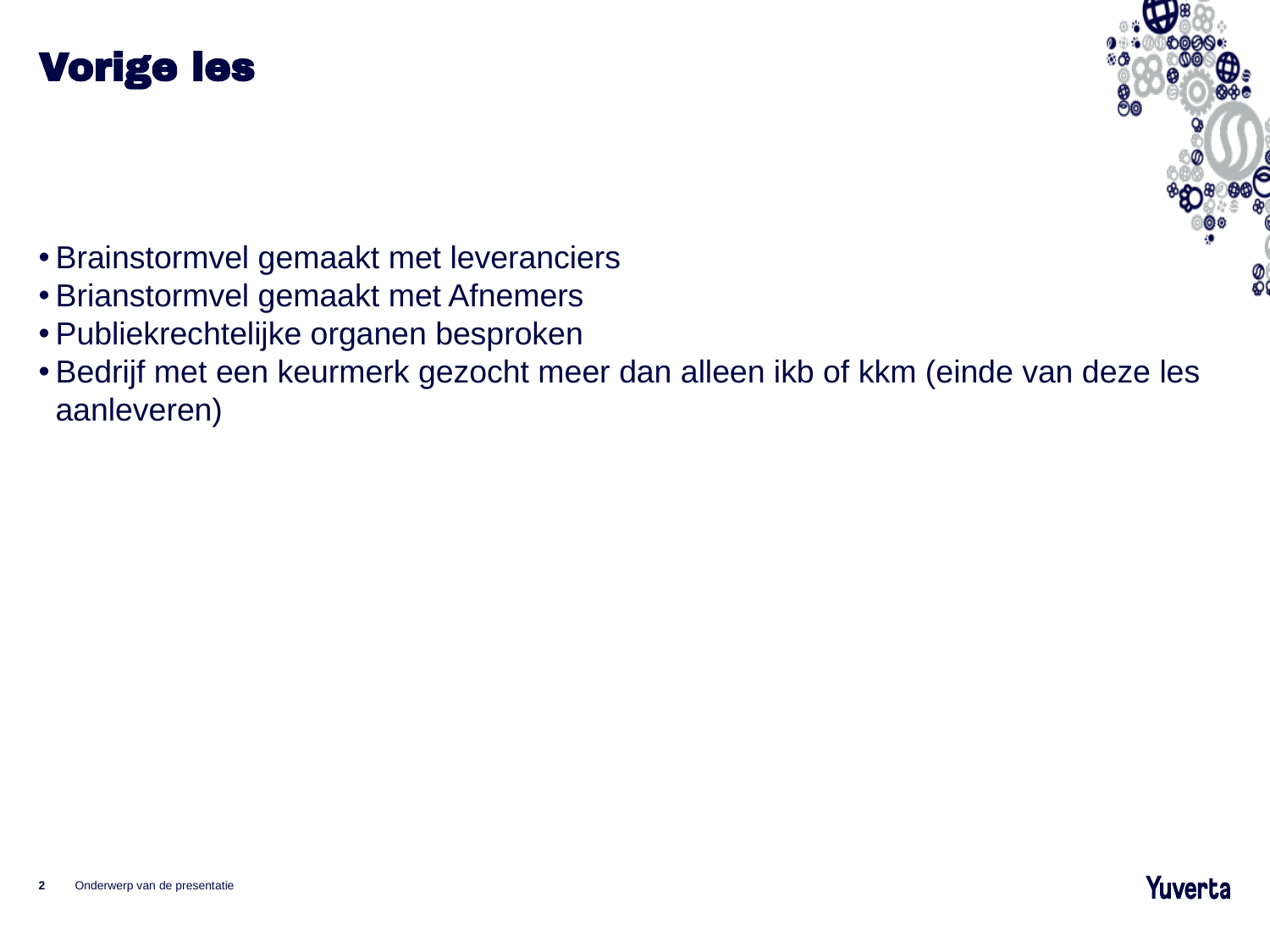

# Vorige les
Brainstormvel gemaakt met leveranciers
Brianstormvel gemaakt met Afnemers
Publiekrechtelijke organen besproken
Bedrijf met een keurmerk gezocht meer dan alleen ikb of kkm (einde van deze les aanleveren)

2
Onderwerp van de presentatie
14-3-2024